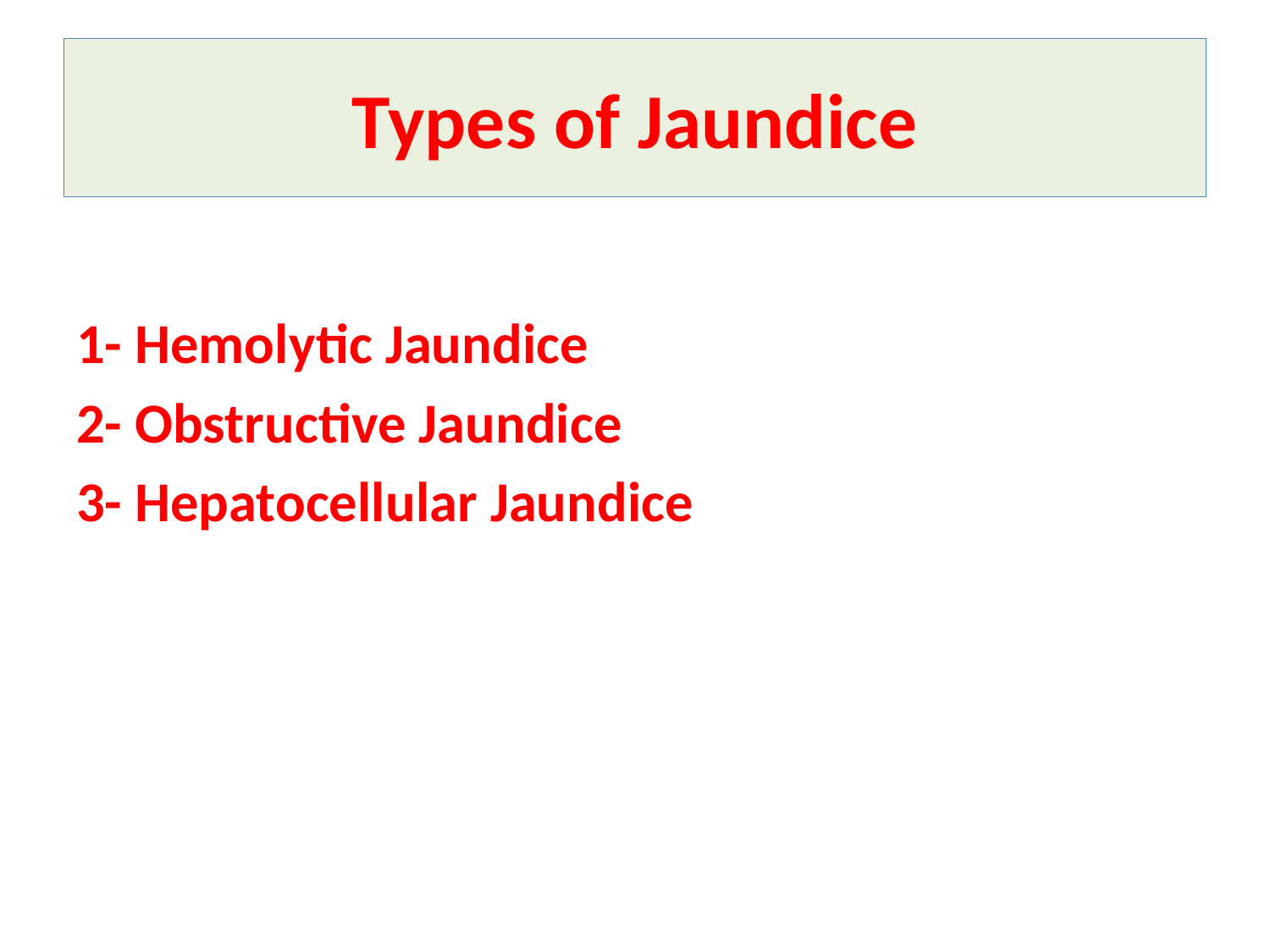

# Types of Jaundice

1- Hemolytic Jaundice
2- Obstructive Jaundice
3- Hepatocellular Jaundice